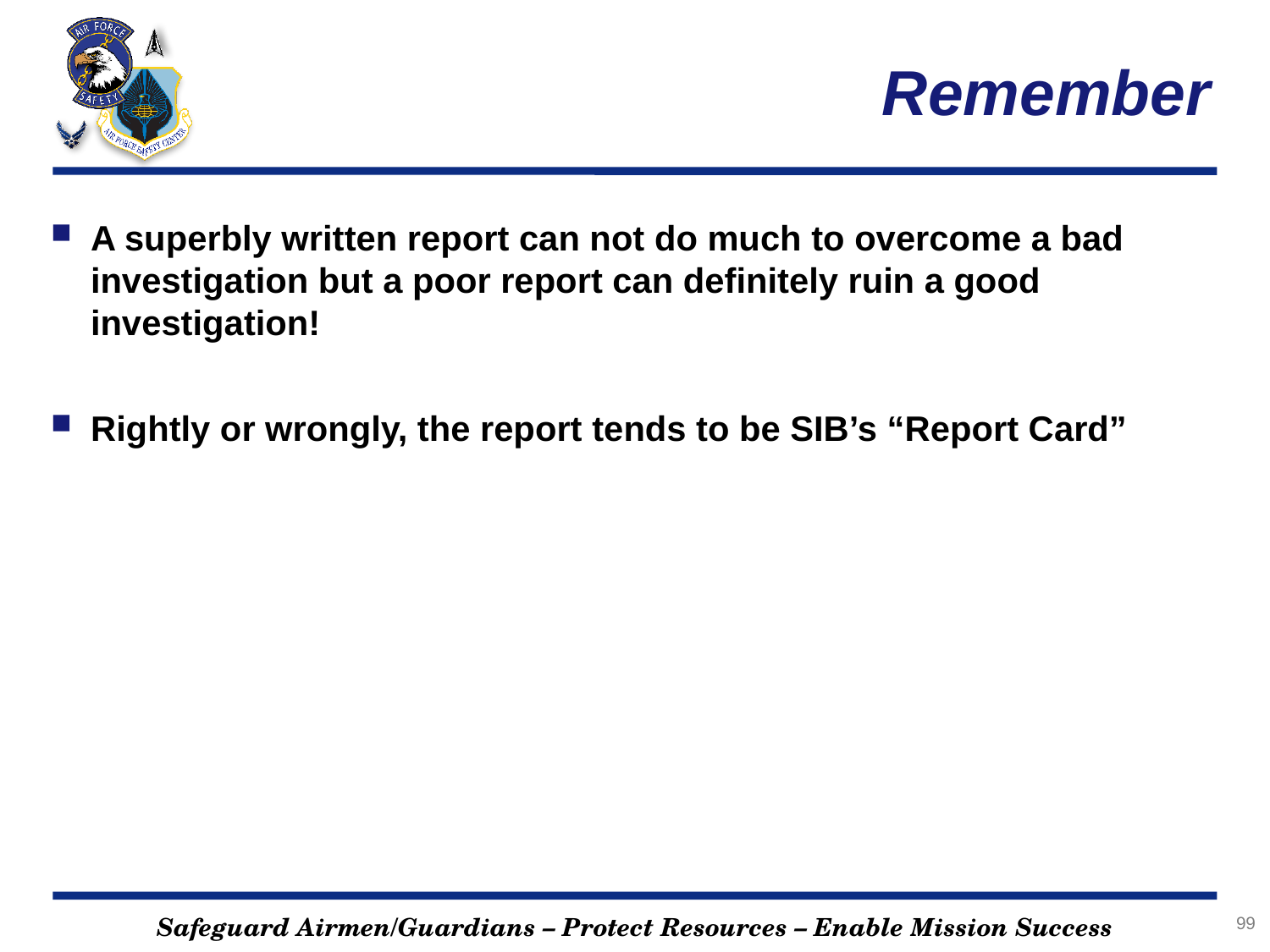

# Remember
A superbly written report can not do much to overcome a bad investigation but a poor report can definitely ruin a good investigation!

Rightly or wrongly, the report tends to be SIB’s “Report Card”

99